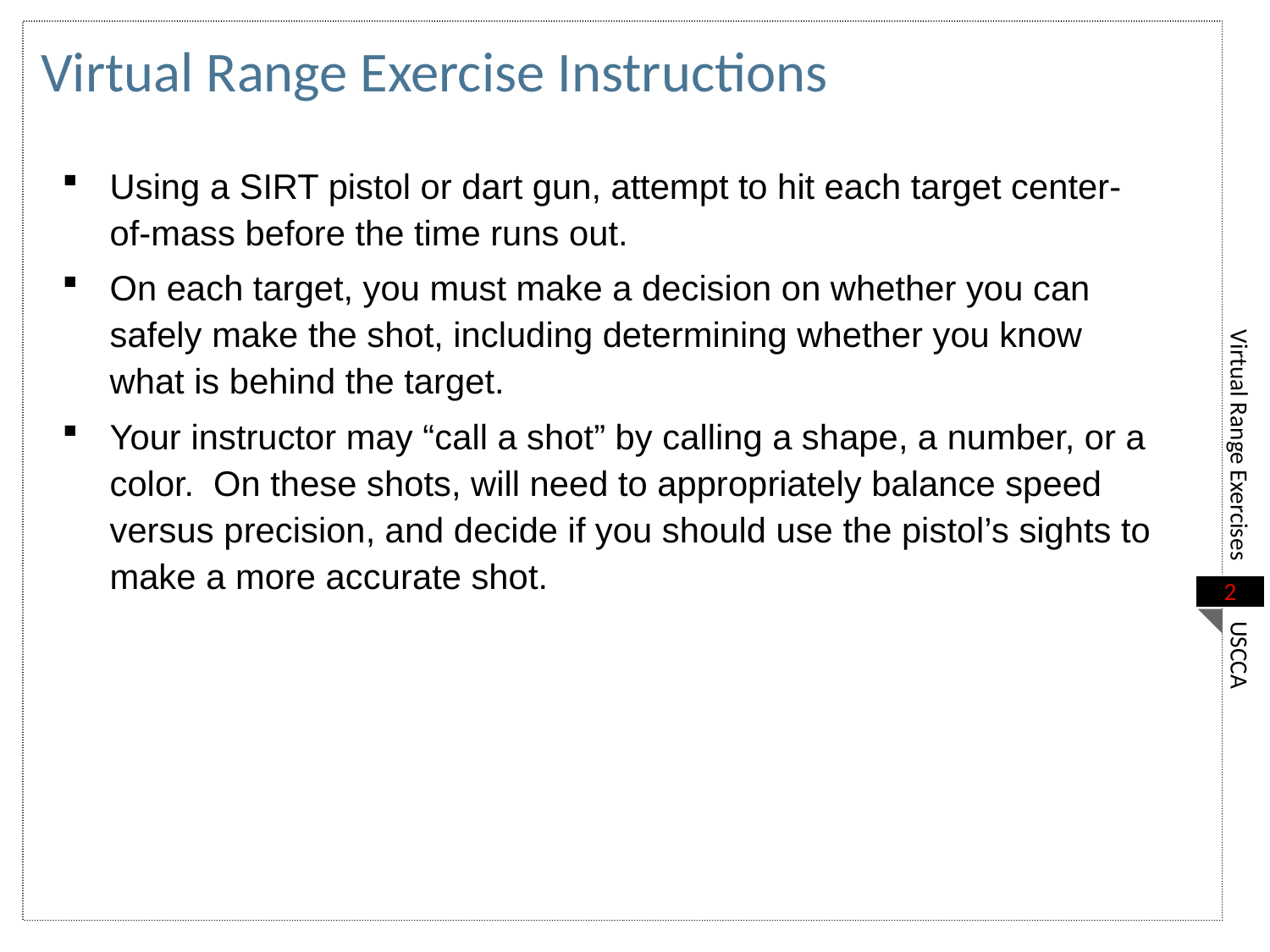

Virtual Range Exercise Instructions
Using a SIRT pistol or dart gun, attempt to hit each target center-of-mass before the time runs out.
On each target, you must make a decision on whether you can safely make the shot, including determining whether you know what is behind the target.
Your instructor may “call a shot” by calling a shape, a number, or a color.  On these shots, will need to appropriately balance speed versus precision, and decide if you should use the pistol’s sights to make a more accurate shot.